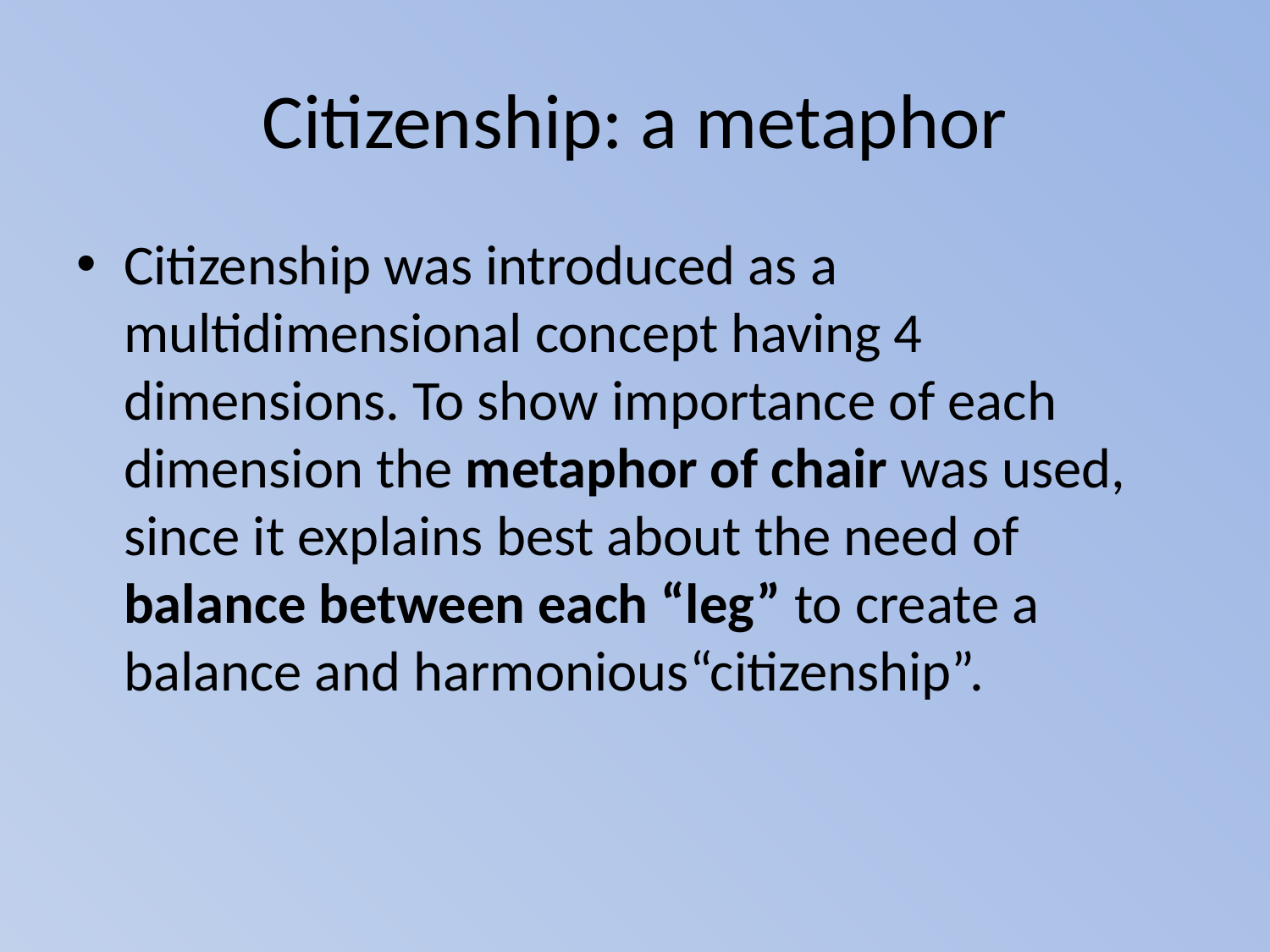

# Citizenship: a metaphor
Citizenship was introduced as a multidimensional concept having 4 dimensions. To show importance of each dimension the metaphor of chair was used, since it explains best about the need of balance between each “leg” to create a balance and harmonious“citizenship”.